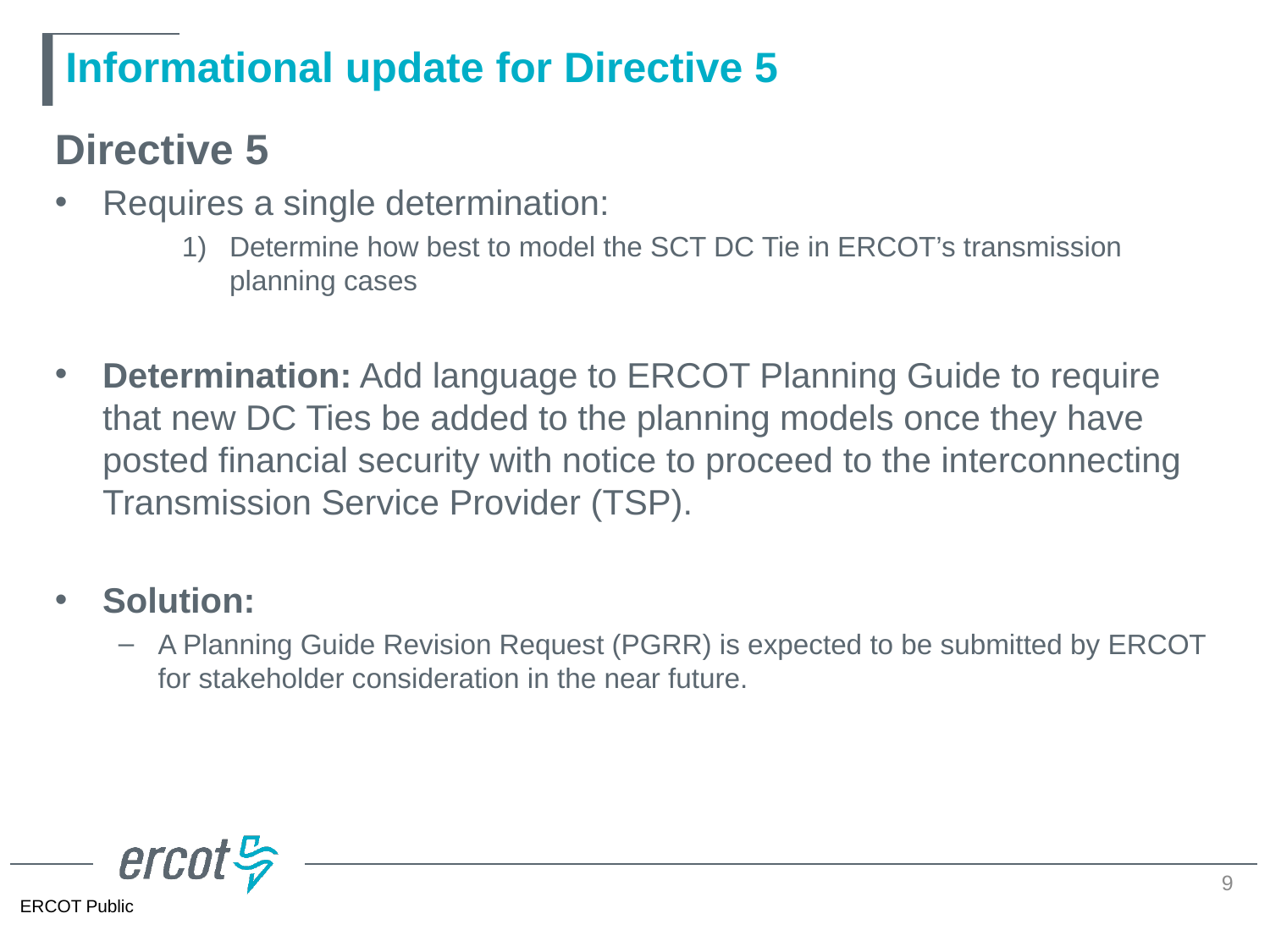

# Informational update for Directive 5
Directive 5
Requires a single determination:
Determine how best to model the SCT DC Tie in ERCOT’s transmission planning cases

Determination: Add language to ERCOT Planning Guide to require that new DC Ties be added to the planning models once they have posted financial security with notice to proceed to the interconnecting Transmission Service Provider (TSP).

Solution:
A Planning Guide Revision Request (PGRR) is expected to be submitted by ERCOT for stakeholder consideration in the near future.

9